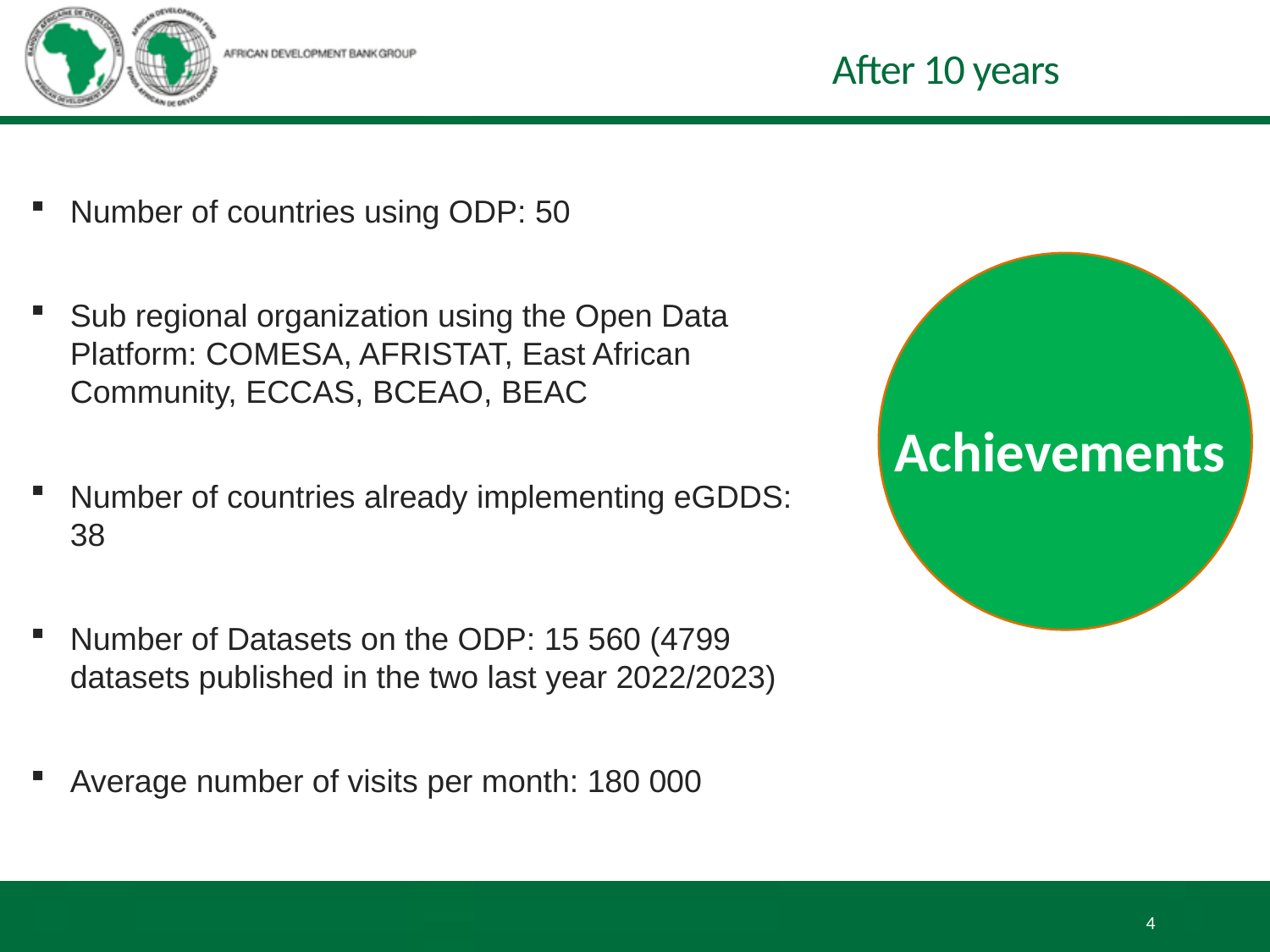

# After 10 years
Number of countries using ODP: 50

Sub regional organization using the Open Data Platform: COMESA, AFRISTAT, East African Community, ECCAS, BCEAO, BEAC

Number of countries already implementing eGDDS: 38

Number of Datasets on the ODP: 15 560 (4799 datasets published in the two last year 2022/2023)

Average number of visits per month: 180 000

Achievements
4